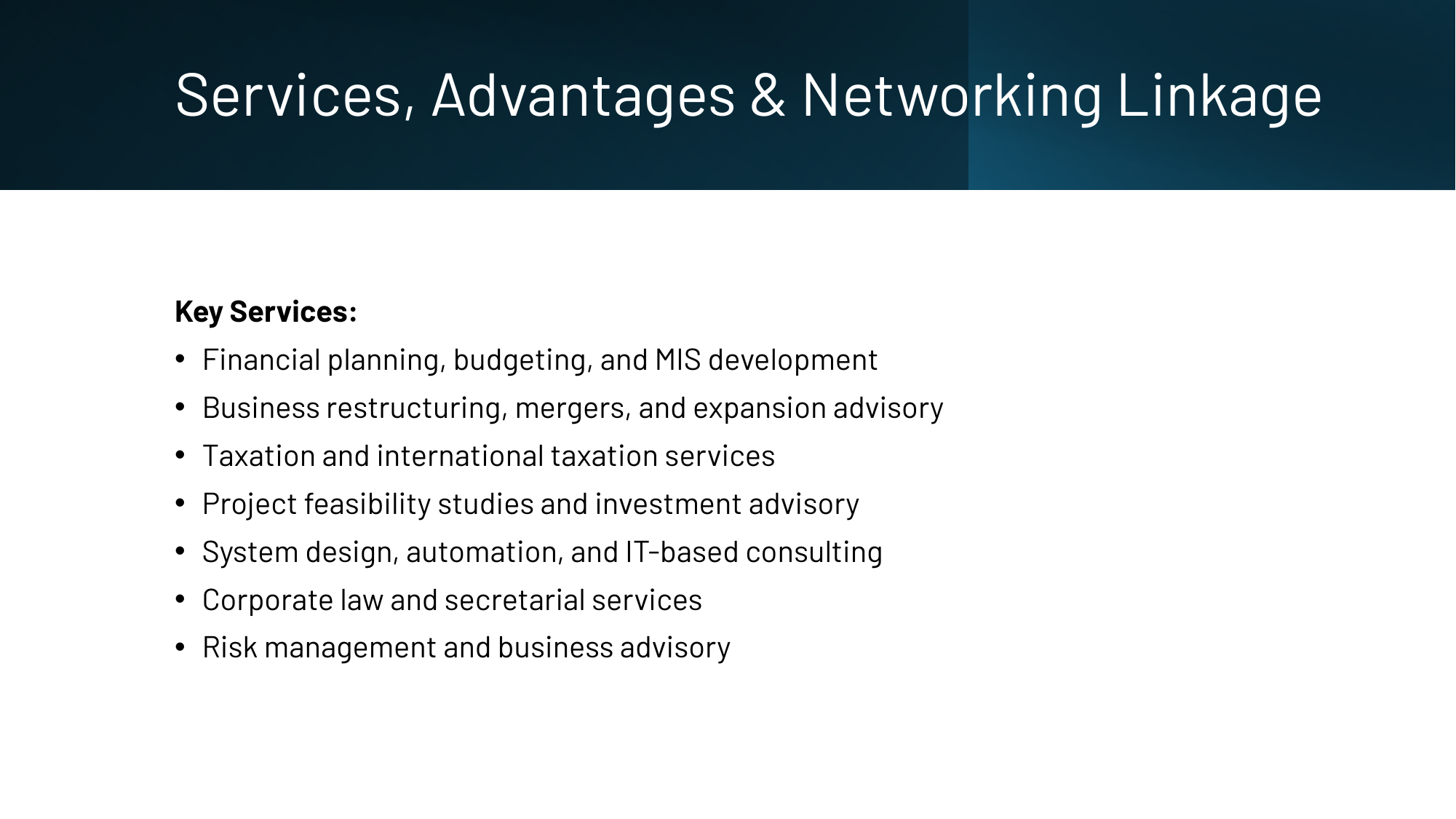

# Services, Advantages & Networking Linkage
Key Services:
Financial planning, budgeting, and MIS development
Business restructuring, mergers, and expansion advisory
Taxation and international taxation services
Project feasibility studies and investment advisory
System design, automation, and IT-based consulting
Corporate law and secretarial services
Risk management and business advisory